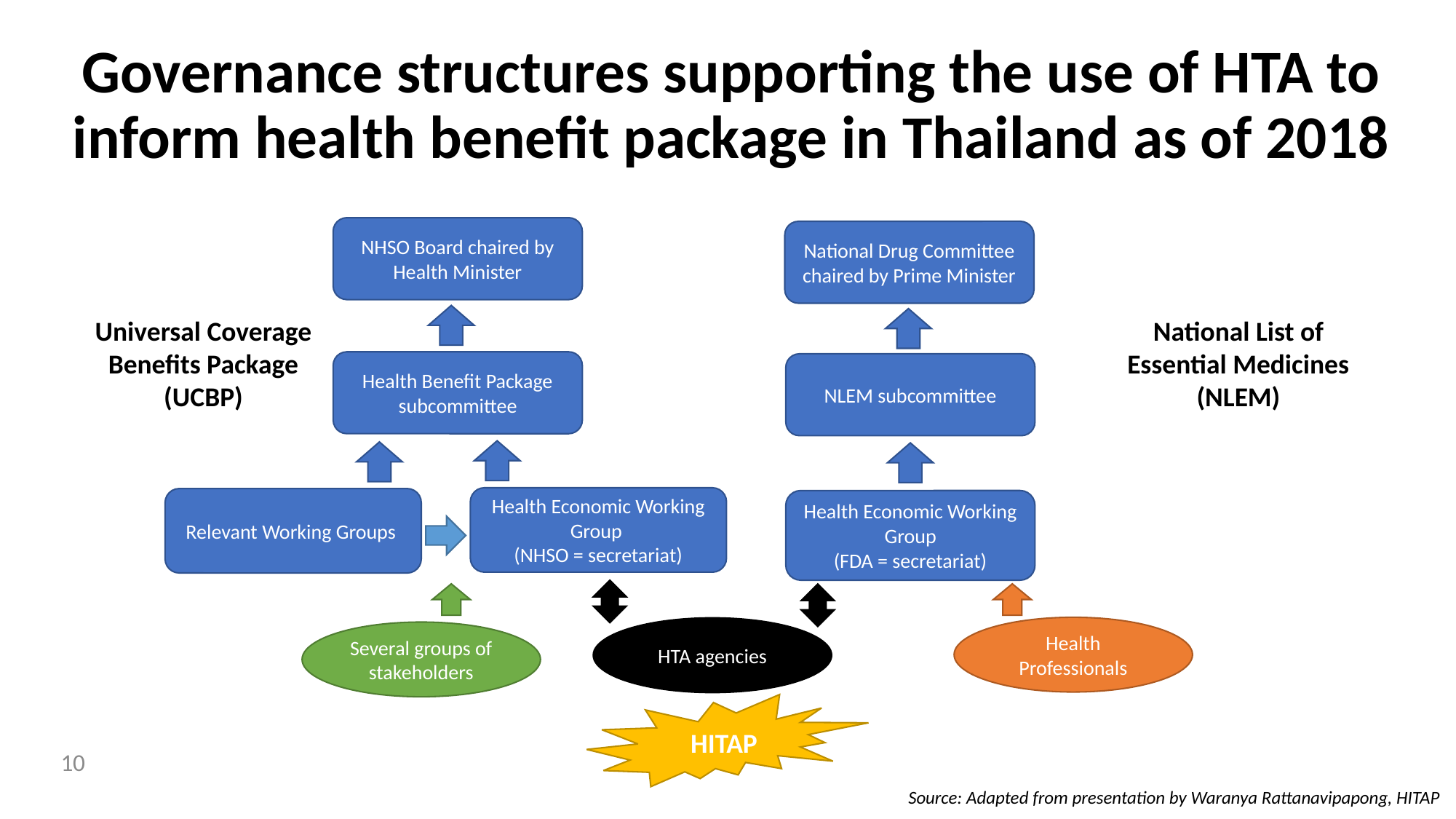

# Governance structures supporting the use of HTA to inform health benefit package in Thailand as of 2018
NHSO Board chaired by Health Minister
National Drug Committee chaired by Prime Minister

National List of Essential Medicines (NLEM)
Universal Coverage Benefits Package (UCBP)

Health Benefit Package subcommittee
NLEM subcommittee

Health Economic Working Group
(NHSO = secretariat)
Relevant Working Groups
Health Economic Working Group
(FDA = secretariat)

Health Professionals
HTA agencies
Several groups of stakeholders

HITAP
10
Source: Adapted from presentation by Waranya Rattanavipapong, HITAP